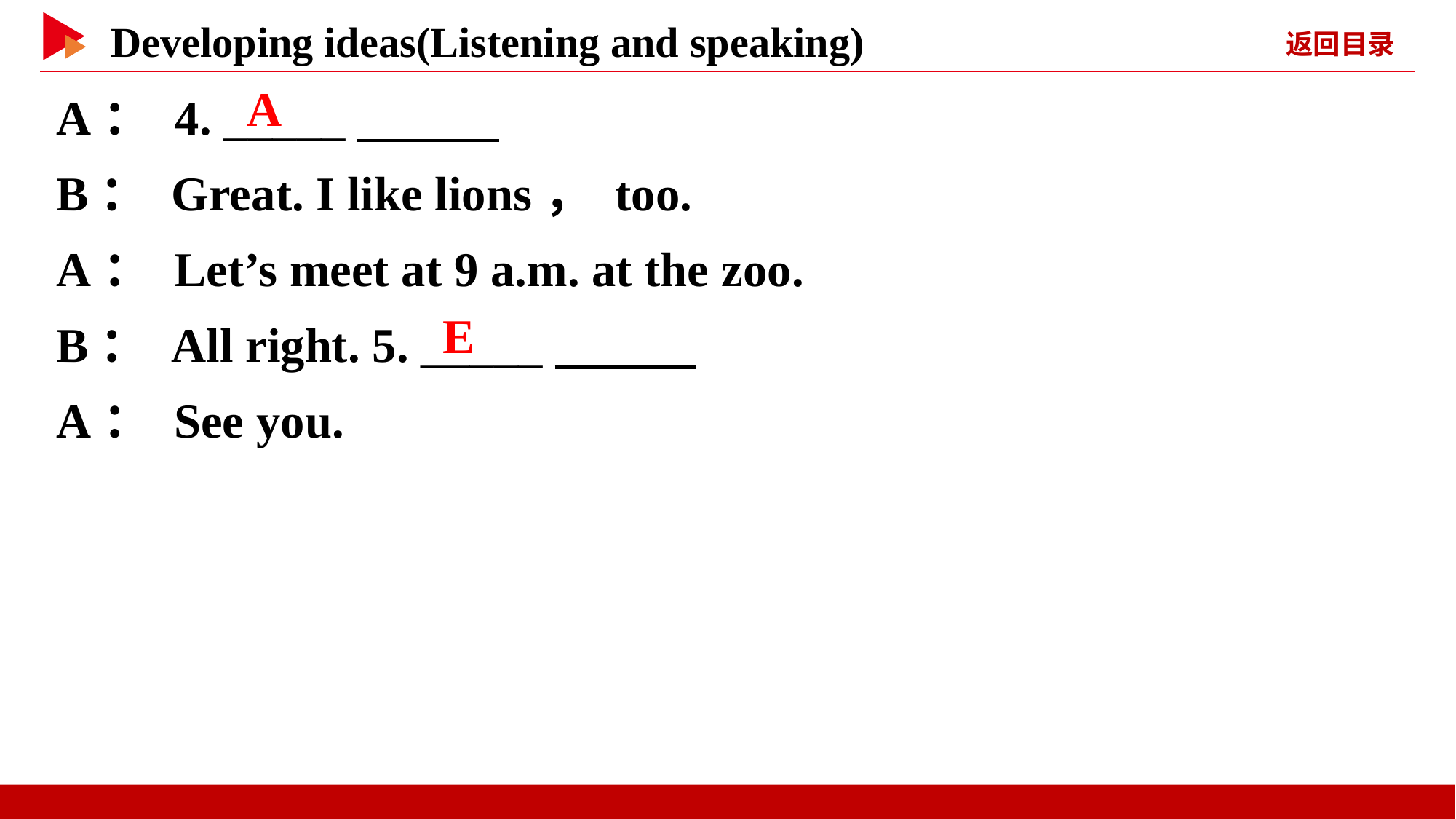

A： 4. _____
B： Great. I like lions， too.
A： Let’s meet at 9 a.m. at the zoo.
B： All right. 5. _____
A： See you.
　A
　E